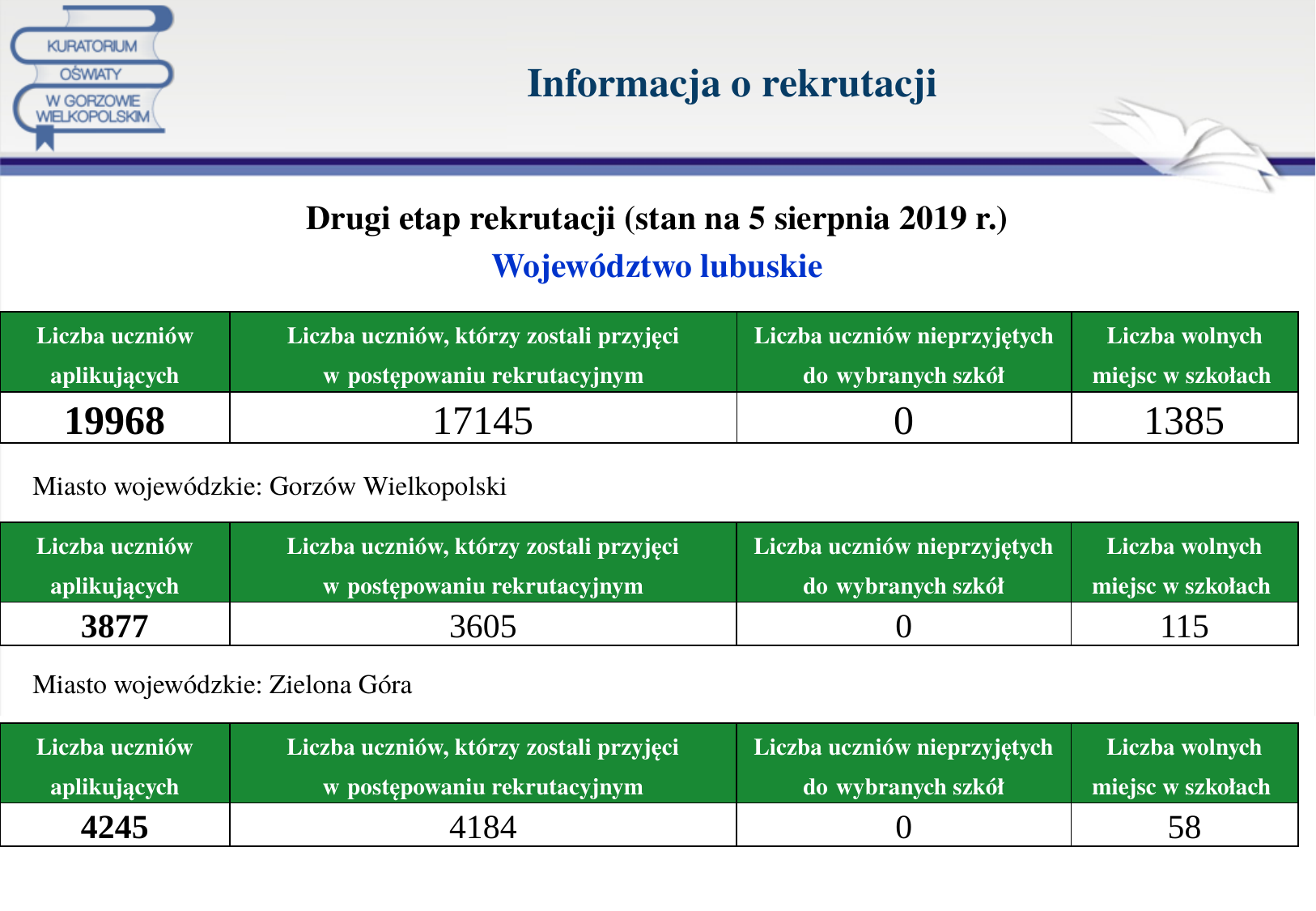

# Informacja o rekrutacji
Drugi etap rekrutacji (stan na 5 sierpnia 2019 r.)
Województwo lubuskie

Miasto wojewódzkie: Gorzów Wielkopolski

Miasto wojewódzkie: Zielona Góra

| Liczba uczniów aplikujących | Liczba uczniów, którzy zostali przyjęci w postępowaniu rekrutacyjnym | Liczba uczniów nieprzyjętych do wybranych szkół | Liczba wolnych miejsc w szkołach |
| --- | --- | --- | --- |
| 19968 | 17145 | 0 | 1385 |
| Liczba uczniów aplikujących | Liczba uczniów, którzy zostali przyjęci w postępowaniu rekrutacyjnym | Liczba uczniów nieprzyjętych do wybranych szkół | Liczba wolnych miejsc w szkołach |
| --- | --- | --- | --- |
| 3877 | 3605 | 0 | 115 |
| Liczba uczniów aplikujących | Liczba uczniów, którzy zostali przyjęci w postępowaniu rekrutacyjnym | Liczba uczniów nieprzyjętych do wybranych szkół | Liczba wolnych miejsc w szkołach |
| --- | --- | --- | --- |
| 4245 | 4184 | 0 | 58 |